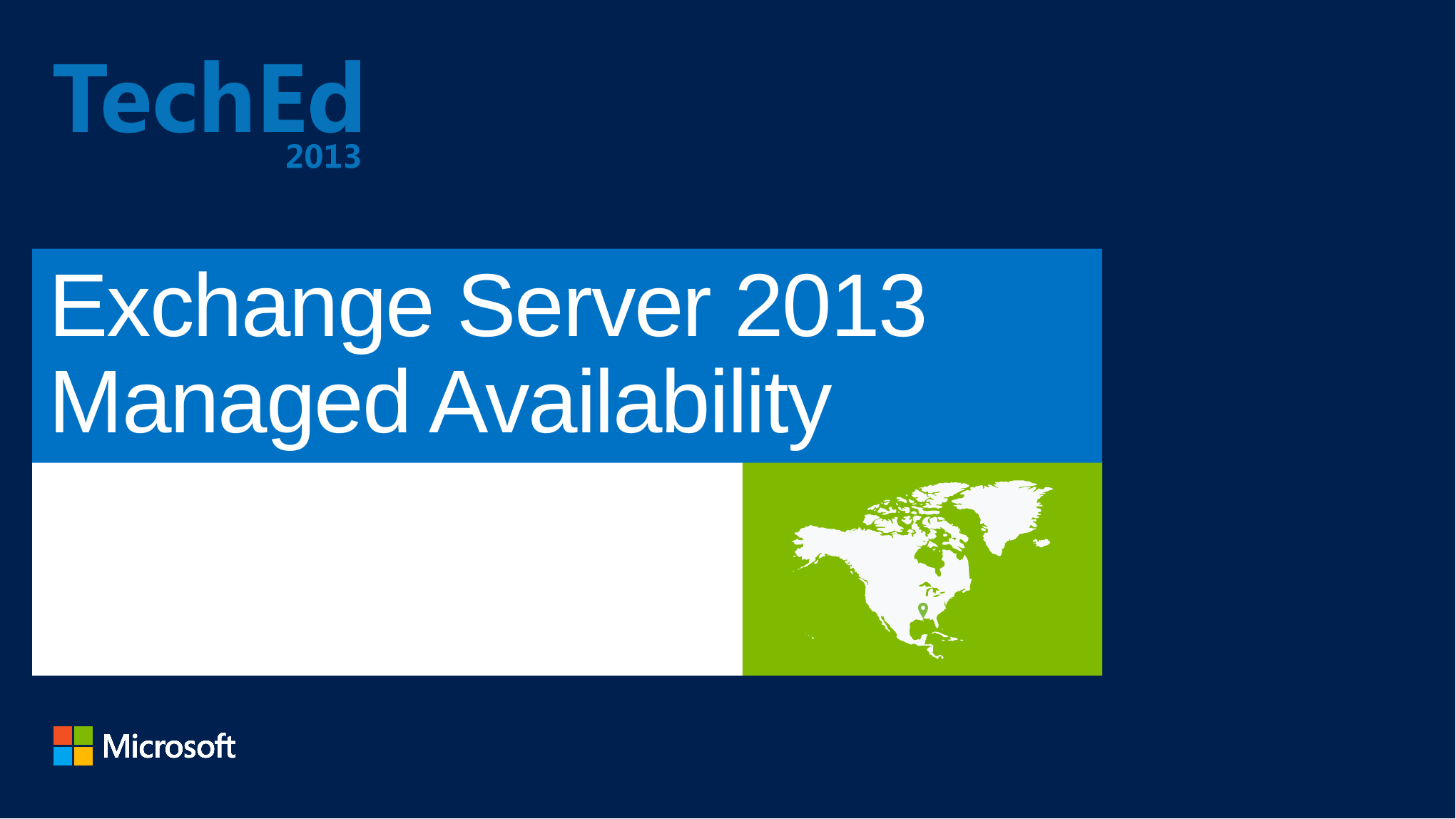

# Exchange Server 2013 Managed Availability
Ross Smith IV
Principal Program Manager
Microsoft